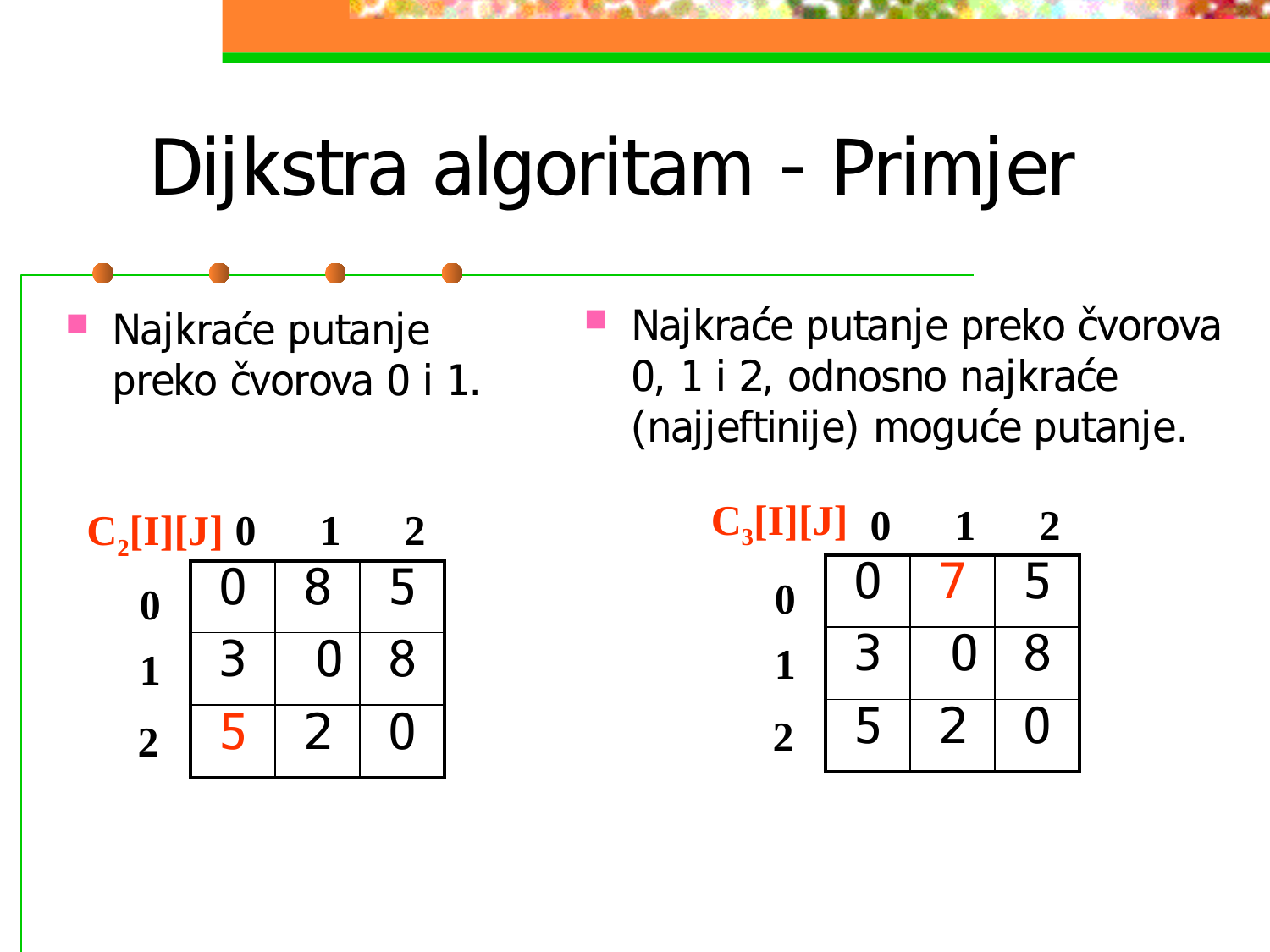

# Dijkstra algoritam - Primjer
Najkraće putanje preko čvorova 0, 1 i 2, odnosno najkraće (najjeftinije) moguće putanje.
Najkraće putanje preko čvorova 0 i 1.
C3[I][J]
0      1      2
C2[I][J]
0      1      2
| 0 | 7 | 5 |
| --- | --- | --- |
| 3 | 0 | 8 |
| 5 | 2 | 0 |
| 0 | 8 | 5 |
| --- | --- | --- |
| 3 | 0 | 8 |
| 5 | 2 | 0 |
0
0
1
1
2
2